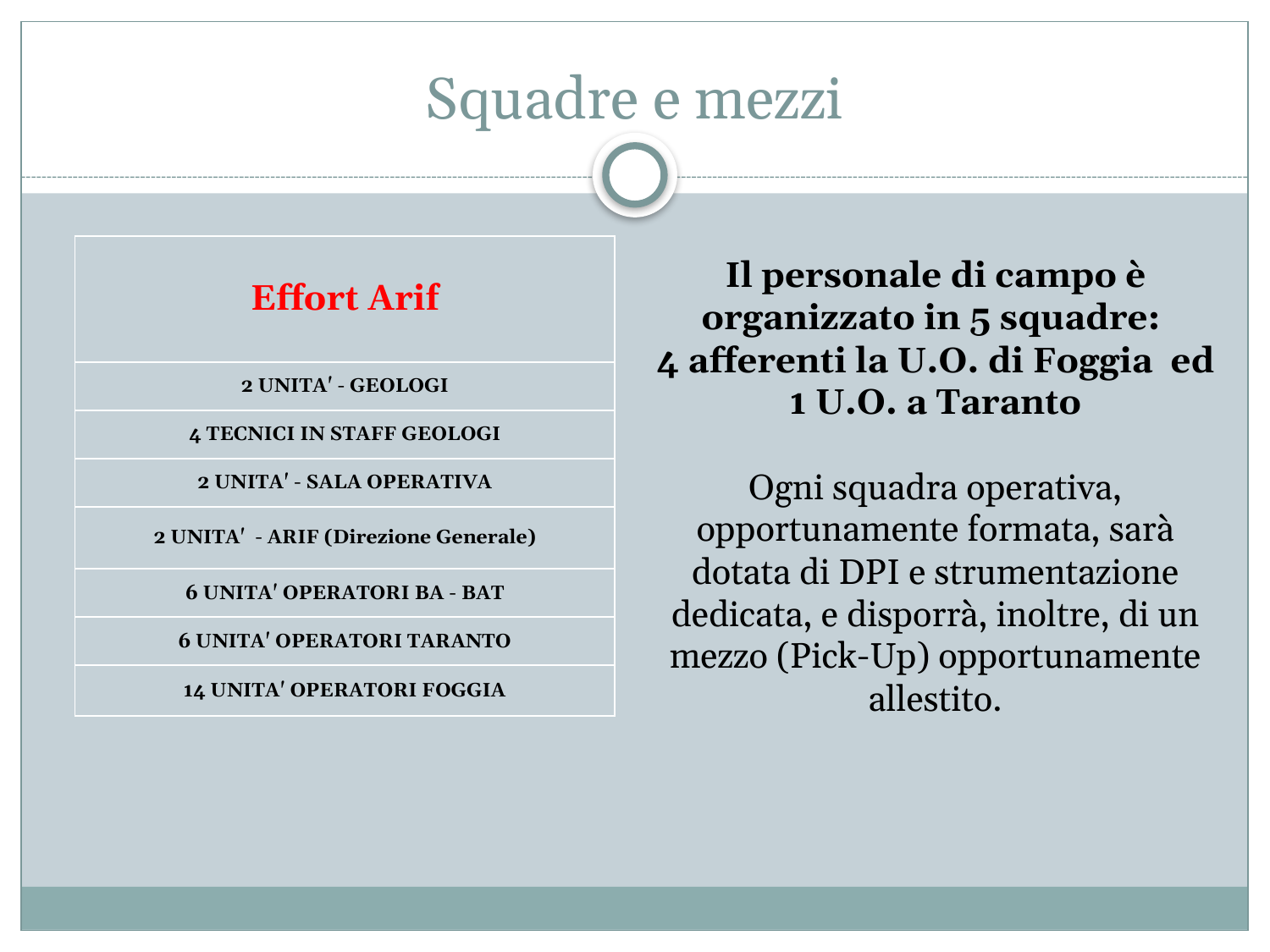

# Squadre e mezzi

| Effort Arif |
| --- |
| 2 UNITA' - GEOLOGI |
| 4 TECNICI IN STAFF GEOLOGI |
| 2 UNITA' - SALA OPERATIVA |
| 2 UNITA' - ARIF (Direzione Generale) |
| 6 UNITA' OPERATORI BA - BAT |
| 6 UNITA' OPERATORI TARANTO |
| 14 UNITA' OPERATORI FOGGIA |
Il personale di campo è organizzato in 5 squadre:
4 afferenti la U.O. di Foggia  ed 1 U.O. a Taranto

Ogni squadra operativa, opportunamente formata, sarà dotata di DPI e strumentazione dedicata, e disporrà, inoltre, di un mezzo (Pick-Up) opportunamente allestito.